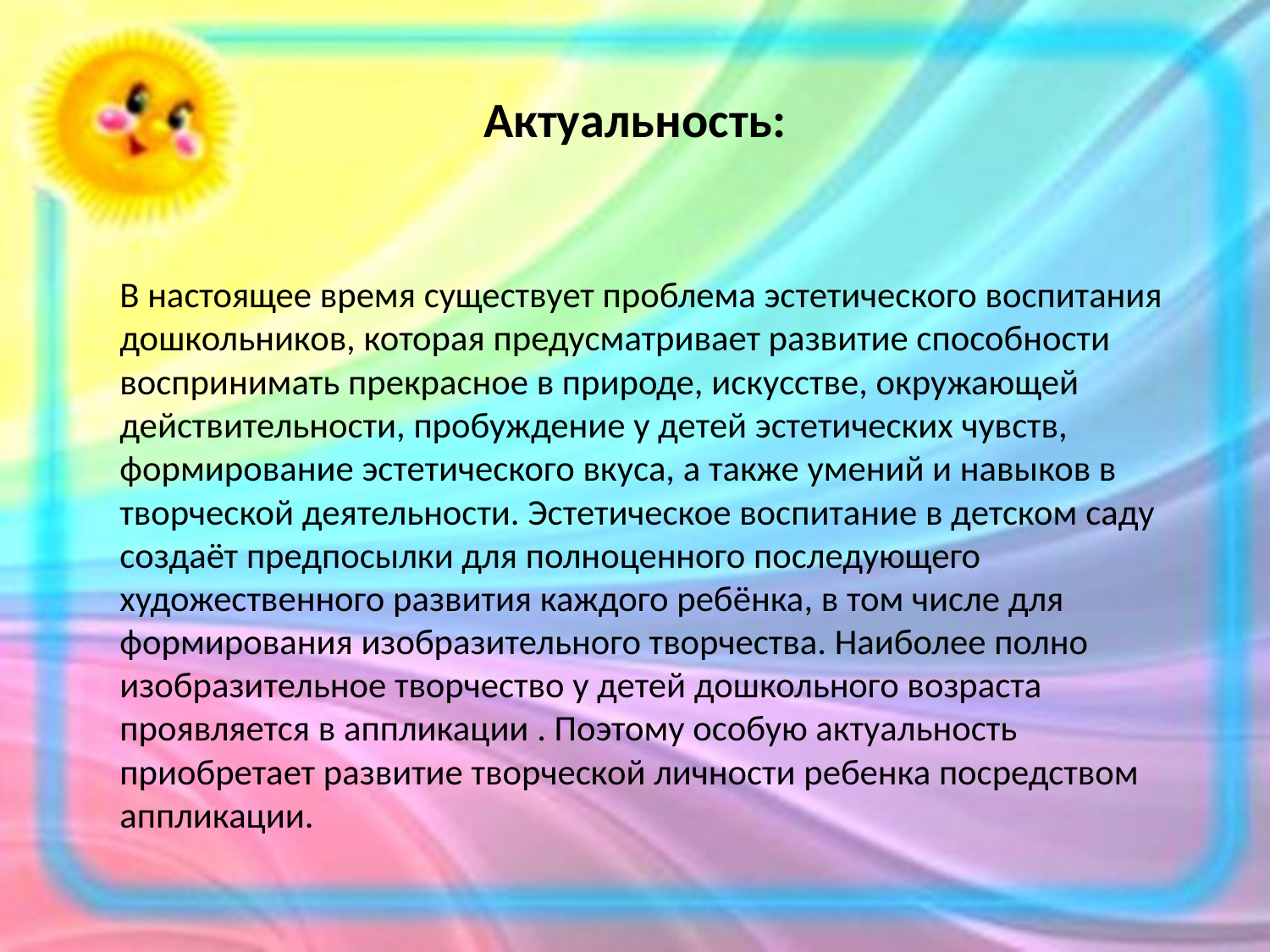

# Актуальность:
В настоящее время существует проблема эстетического воспитания дошкольников, которая предусматривает развитие способности воспринимать прекрасное в природе, искусстве, окружающей действительности, пробуждение у детей эстетических чувств, формирование эстетического вкуса, а также умений и навыков в творческой деятельности. Эстетическое воспитание в детском саду создаёт предпосылки для полноценного последующего художественного развития каждого ребёнка, в том числе для формирования изобразительного творчества. Наиболее полно изобразительное творчество у детей дошкольного возраста проявляется в аппликации . Поэтому особую актуальность приобретает развитие творческой личности ребенка посредством аппликации.